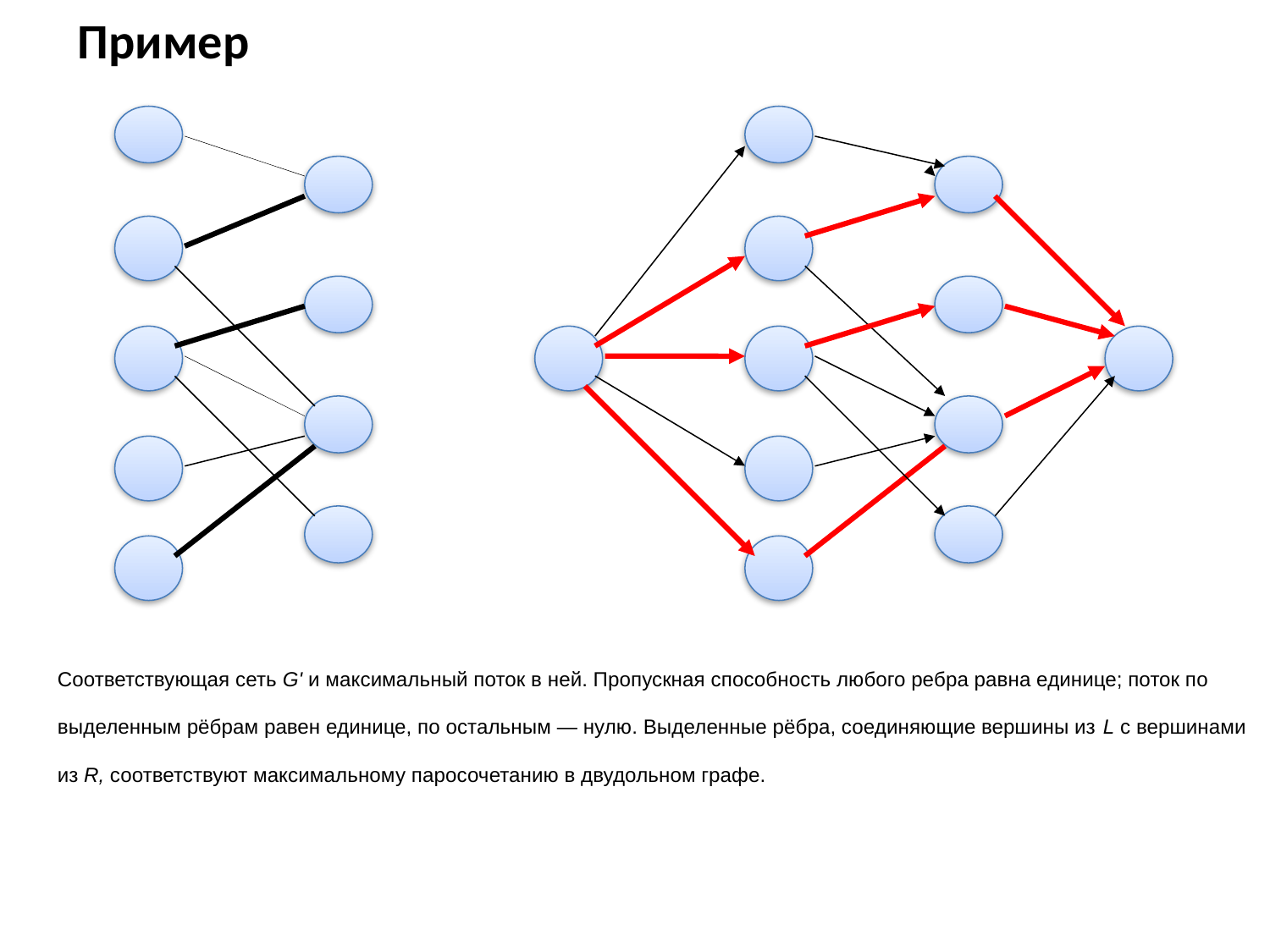

# Пример

Соответствующая сеть G' и максимальный поток в ней. Пропускная способность любого ребра равна единице; поток по выделенным рёбрам равен единице, по остальным — нулю. Выделенные рёбра, соединяющие вершины из L с вершинами из R, соответствуют максимальному паросочетанию в двудольном графе.